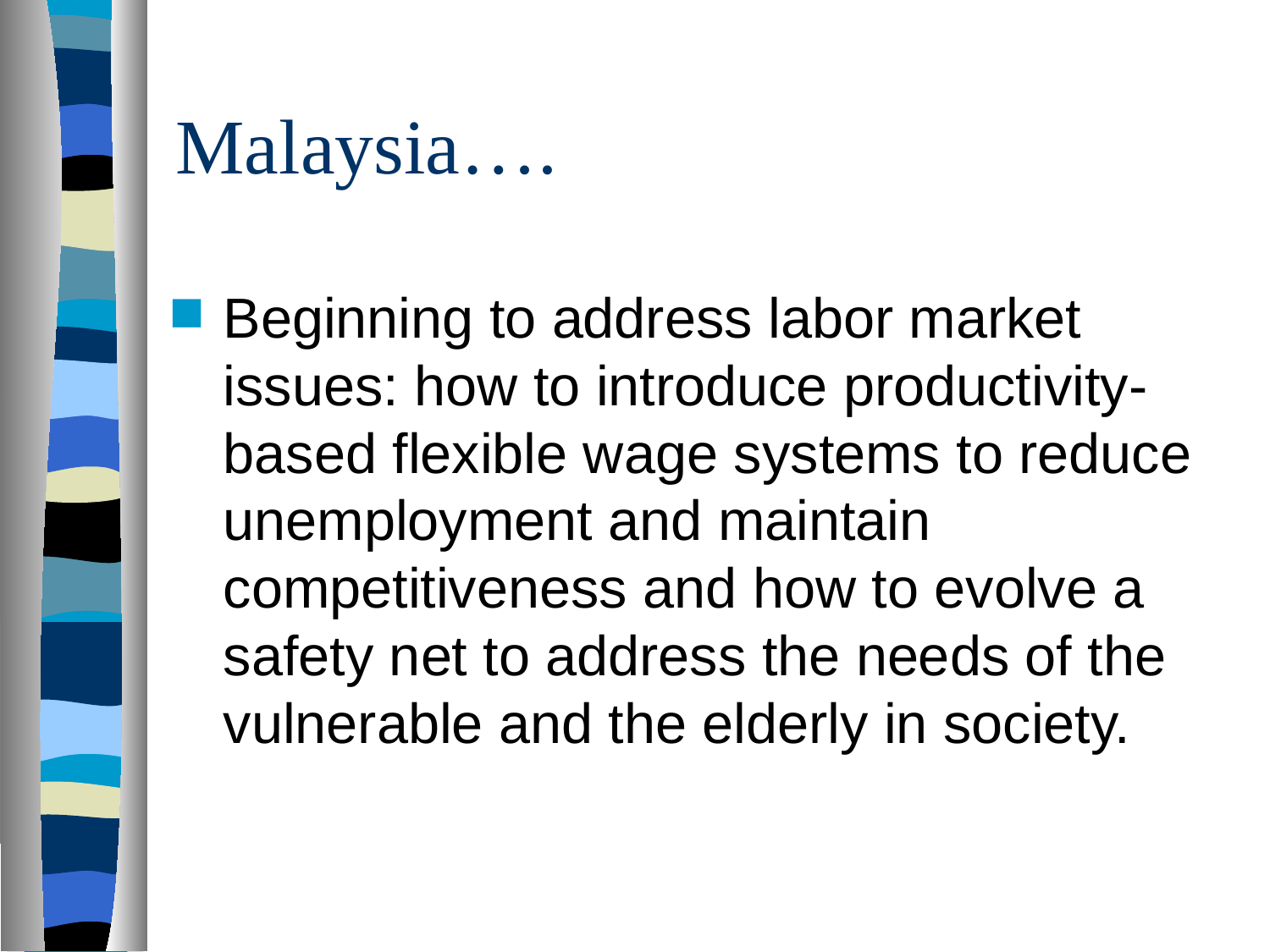

# Malaysia….
Beginning to address labor market issues: how to introduce productivity-based flexible wage systems to reduce unemployment and maintain competitiveness and how to evolve a safety net to address the needs of the vulnerable and the elderly in society.